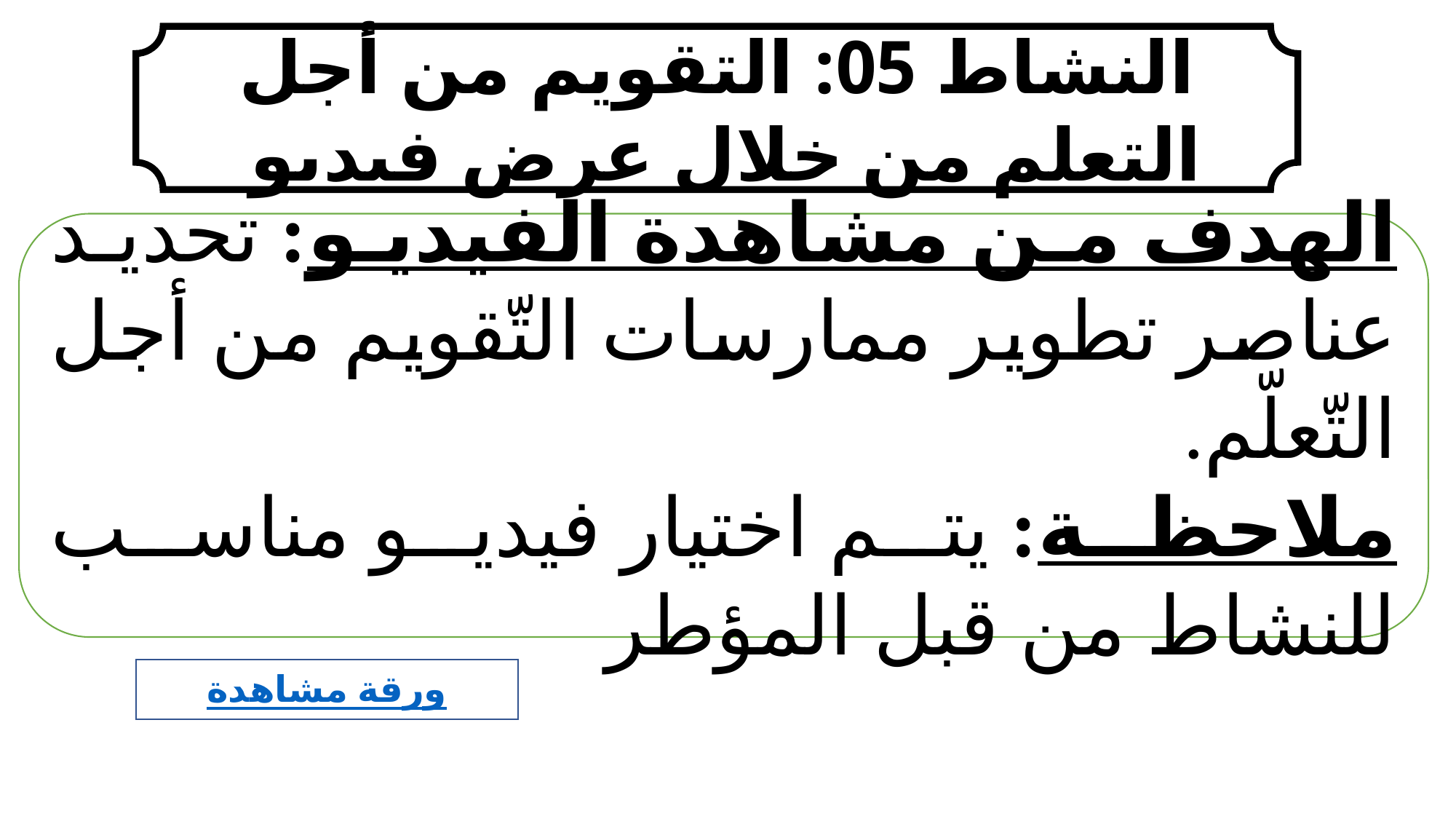

النشاط 05: التقويم من أجل التعلم من خلال عرض فيديو
الهدف من مشاهدة الفيديو: تحديد عناصر تطوير ممارسات التّقويم من أجل التّعلّم.
ملاحظة: يتم اختيار فيديو مناسب للنشاط من قبل المؤطر
ورقة مشاهدة